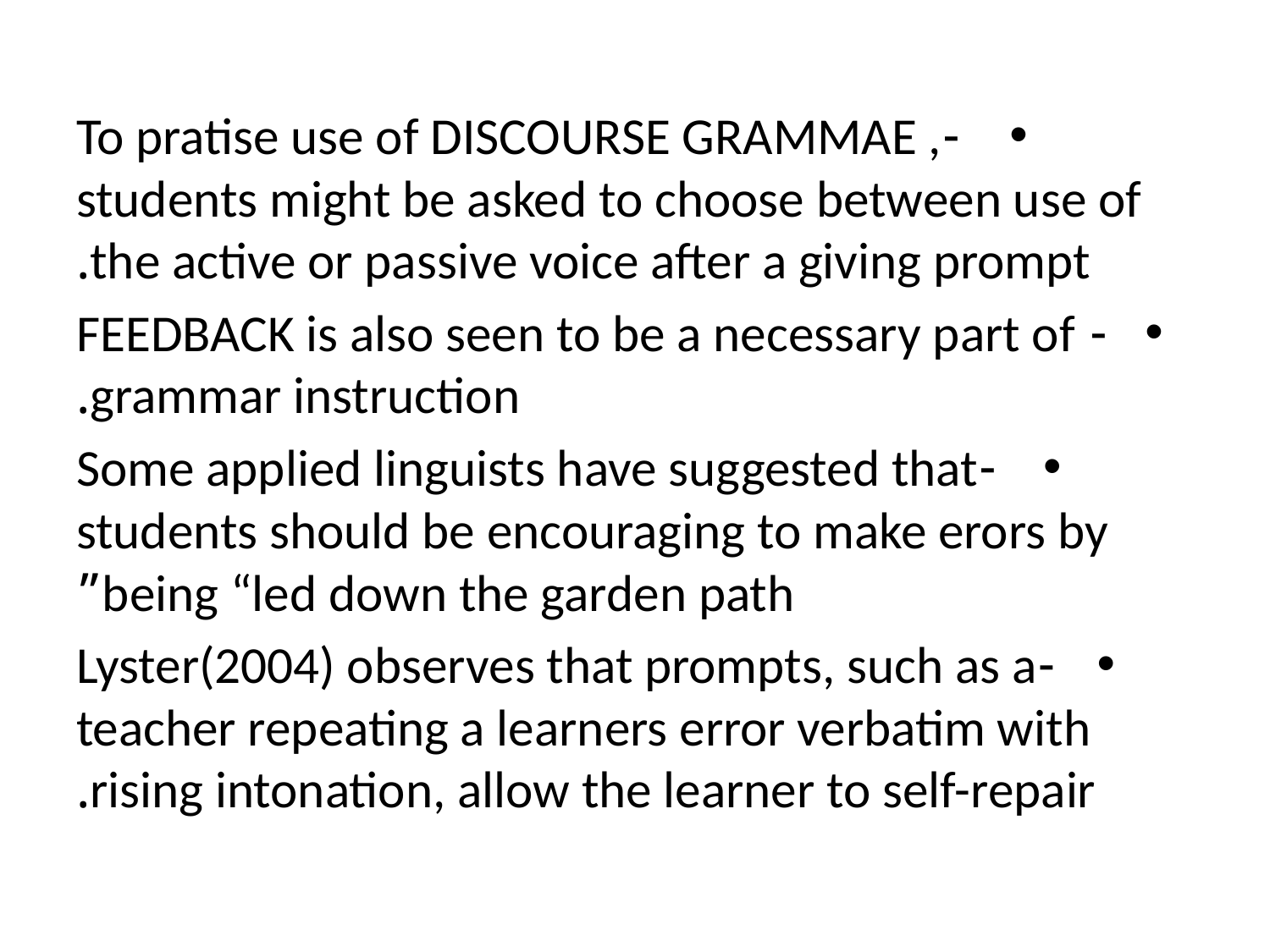

-To pratise use of DISCOURSE GRAMMAE , students might be asked to choose between use of the active or passive voice after a giving prompt.
- FEEDBACK is also seen to be a necessary part of grammar instruction.
-Some applied linguists have suggested that students should be encouraging to make erors by being “led down the garden path”
-Lyster(2004) observes that prompts, such as a teacher repeating a learners error verbatim with rising intonation, allow the learner to self-repair.